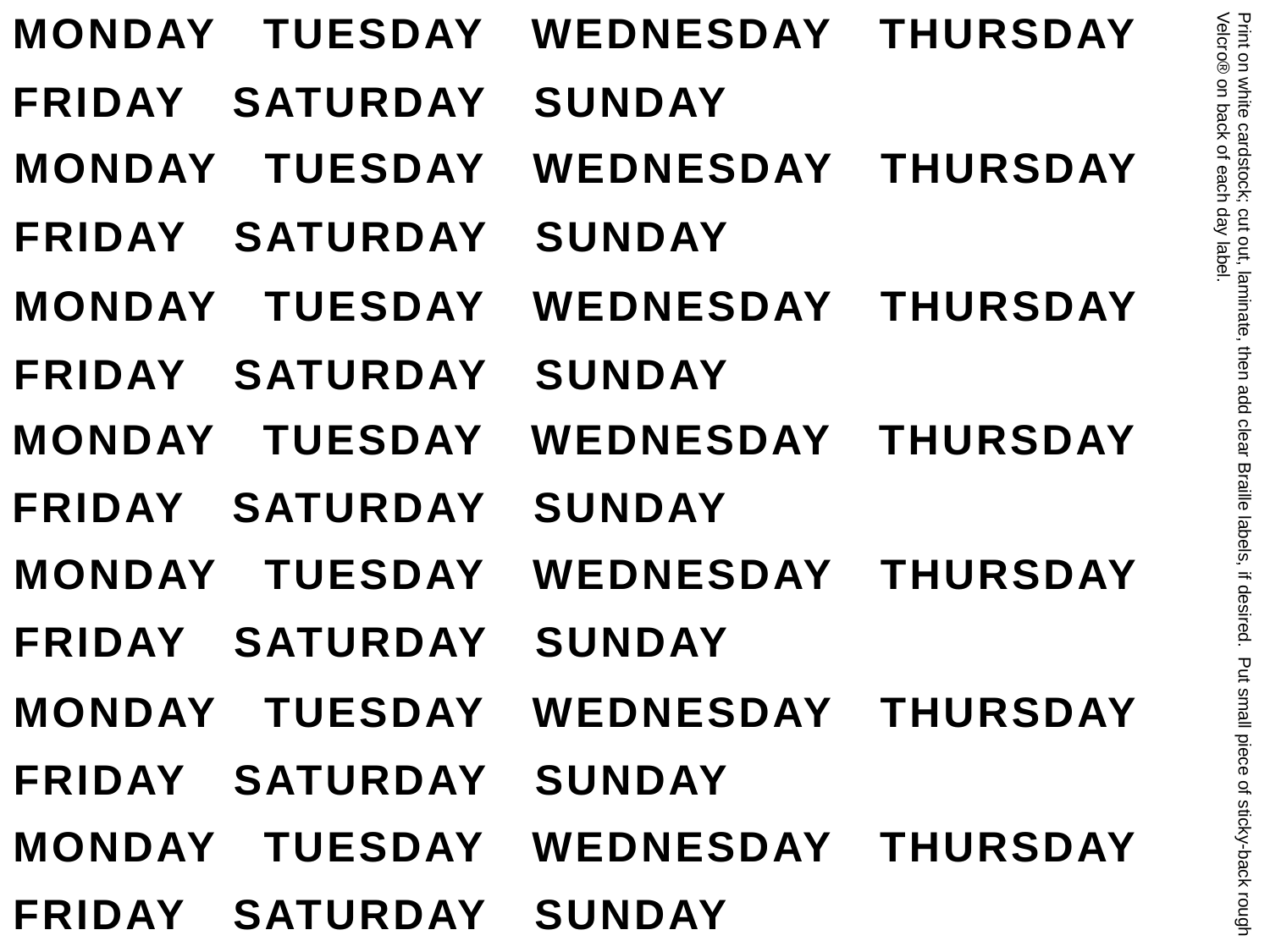

MONDAY   TUESDAY   WEDNESDAY   THURSDAY
FRIDAY   SATURDAY   SUNDAY
# Weekdays to Print on Cardstock
MONDAY   TUESDAY   WEDNESDAY   THURSDAY
FRIDAY   SATURDAY   SUNDAY
MONDAY   TUESDAY   WEDNESDAY   THURSDAY
FRIDAY   SATURDAY   SUNDAY
MONDAY   TUESDAY   WEDNESDAY   THURSDAY
FRIDAY   SATURDAY   SUNDAY
Print on white cardstock; cut out, laminate, then add clear Braille labels, if desired.  Put small piece of sticky-back rough Velcro® on back of each day label.
MONDAY   TUESDAY   WEDNESDAY   THURSDAY
FRIDAY   SATURDAY   SUNDAY
MONDAY   TUESDAY   WEDNESDAY   THURSDAY
FRIDAY   SATURDAY   SUNDAY
MONDAY   TUESDAY   WEDNESDAY   THURSDAY
FRIDAY   SATURDAY   SUNDAY